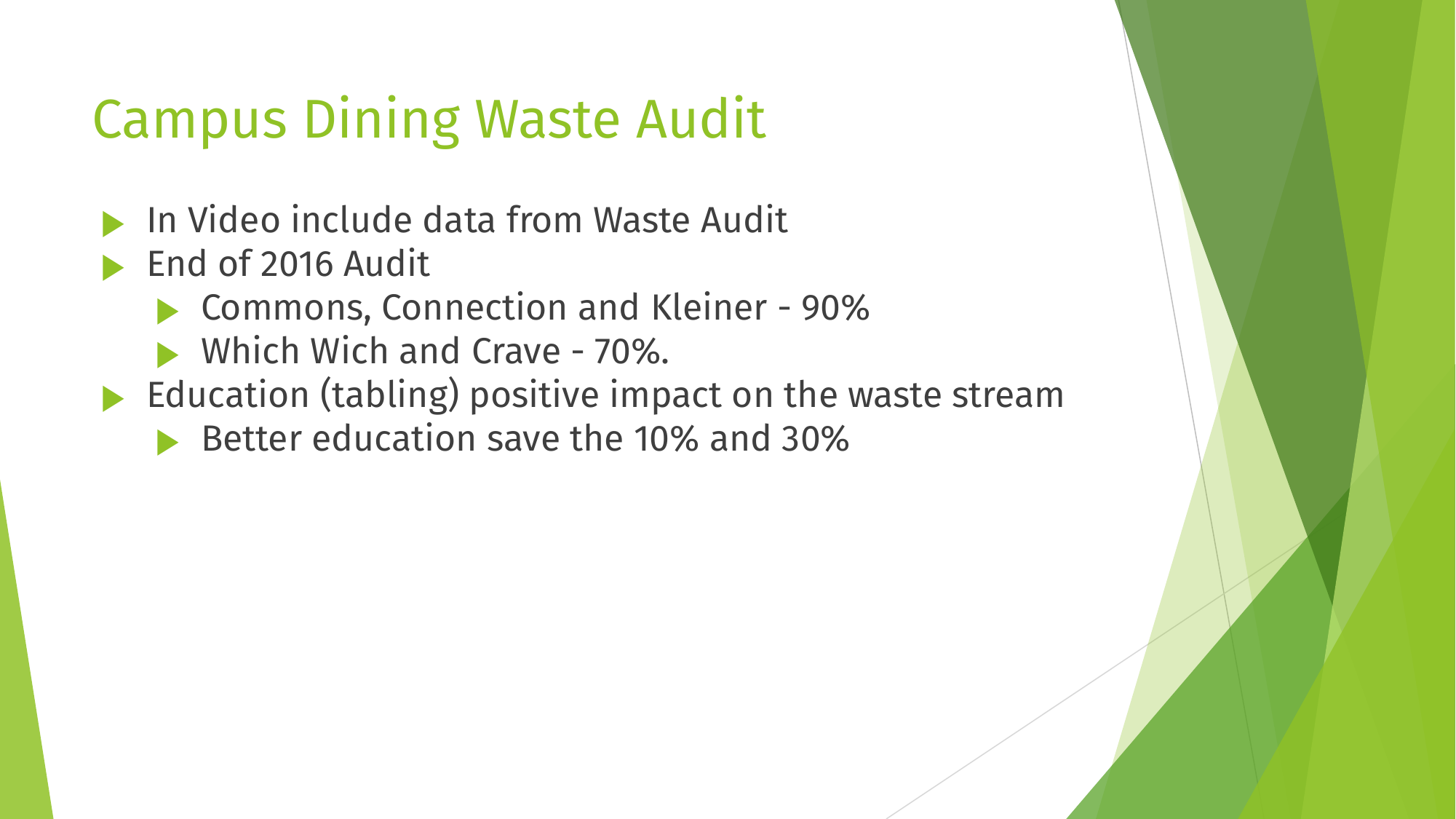

# Campus Dining Waste Audit
In Video include data from Waste Audit
End of 2016 Audit
Commons, Connection and Kleiner - 90%
Which Wich and Crave - 70%.
Education (tabling) positive impact on the waste stream
Better education save the 10% and 30%